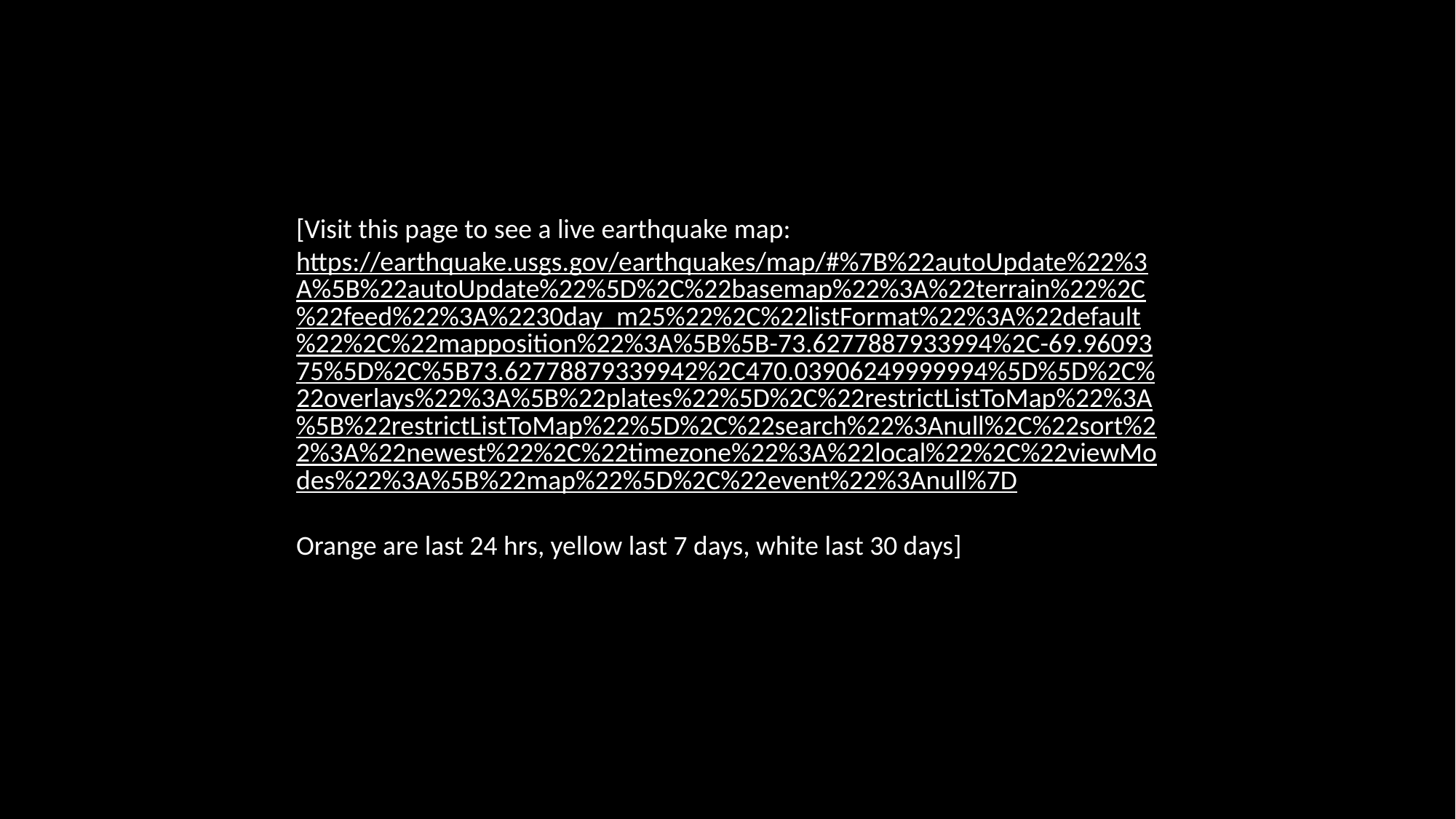

[Visit this page to see a live earthquake map: https://earthquake.usgs.gov/earthquakes/map/#%7B%22autoUpdate%22%3A%5B%22autoUpdate%22%5D%2C%22basemap%22%3A%22terrain%22%2C%22feed%22%3A%2230day_m25%22%2C%22listFormat%22%3A%22default%22%2C%22mapposition%22%3A%5B%5B-73.6277887933994%2C-69.9609375%5D%2C%5B73.62778879339942%2C470.03906249999994%5D%5D%2C%22overlays%22%3A%5B%22plates%22%5D%2C%22restrictListToMap%22%3A%5B%22restrictListToMap%22%5D%2C%22search%22%3Anull%2C%22sort%22%3A%22newest%22%2C%22timezone%22%3A%22local%22%2C%22viewModes%22%3A%5B%22map%22%5D%2C%22event%22%3Anull%7D

Orange are last 24 hrs, yellow last 7 days, white last 30 days]